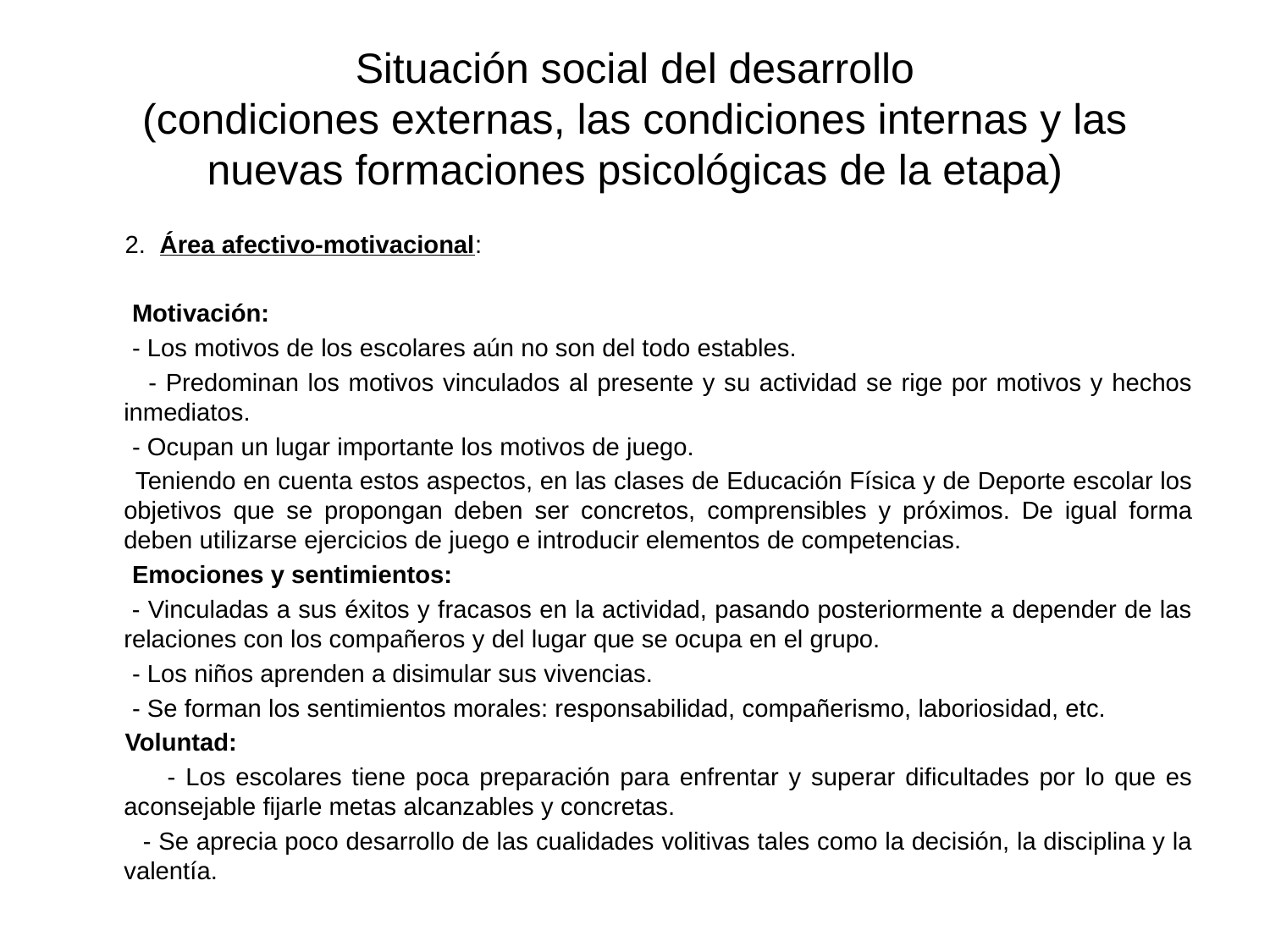

# Situación social del desarrollo (condiciones externas, las condiciones internas y las nuevas formaciones psicológicas de la etapa)
       2.  Área afectivo-motivacional:

        Motivación:
        - Los motivos de los escolares aún no son del todo estables.
        - Predominan los motivos vinculados al presente y su actividad se rige por motivos y hechos inmediatos.
        - Ocupan un lugar importante los motivos de juego.
        Teniendo en cuenta estos aspectos, en las clases de Educación Física y de Deporte escolar los objetivos que se propongan deben ser concretos, comprensibles y próximos. De igual forma deben utilizarse ejercicios de juego e introducir elementos de competencias.
        Emociones y sentimientos:
       - Vinculadas a sus éxitos y fracasos en la actividad, pasando posteriormente a depender de las relaciones con los compañeros y del lugar que se ocupa en el grupo.
        - Los niños aprenden a disimular sus vivencias.
        - Se forman los sentimientos morales: responsabilidad, compañerismo, laboriosidad, etc.
       Voluntad:
         - Los escolares tiene poca preparación para enfrentar y superar dificultades por lo que es aconsejable fijarle metas alcanzables y concretas.
         - Se aprecia poco desarrollo de las cualidades volitivas tales como la decisión, la disciplina y la valentía.